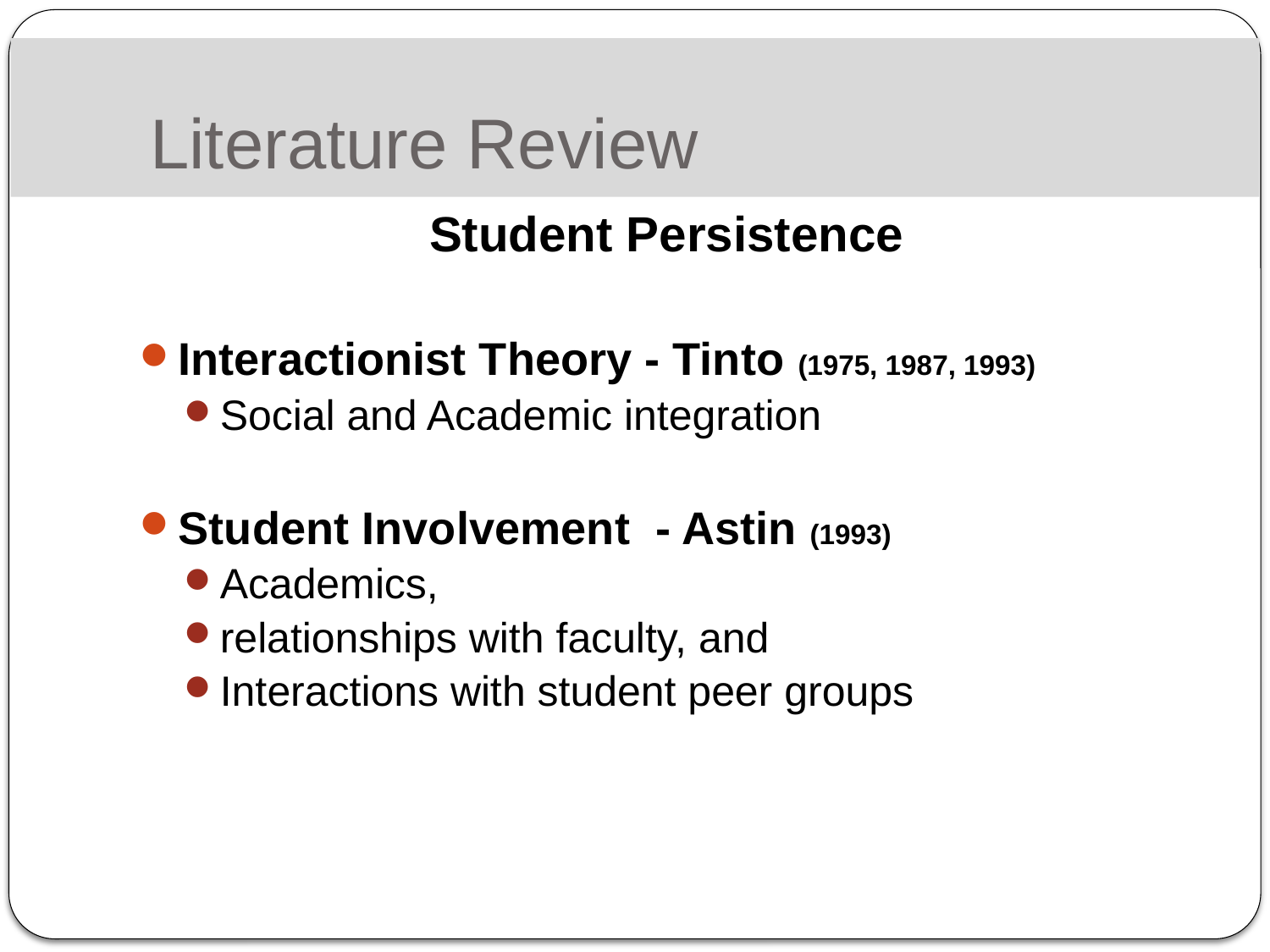

# Literature Review
Student Persistence

Interactionist Theory - Tinto (1975, 1987, 1993)
Social and Academic integration

Student Involvement  - Astin (1993)
Academics,
relationships with faculty, and
Interactions with student peer groups